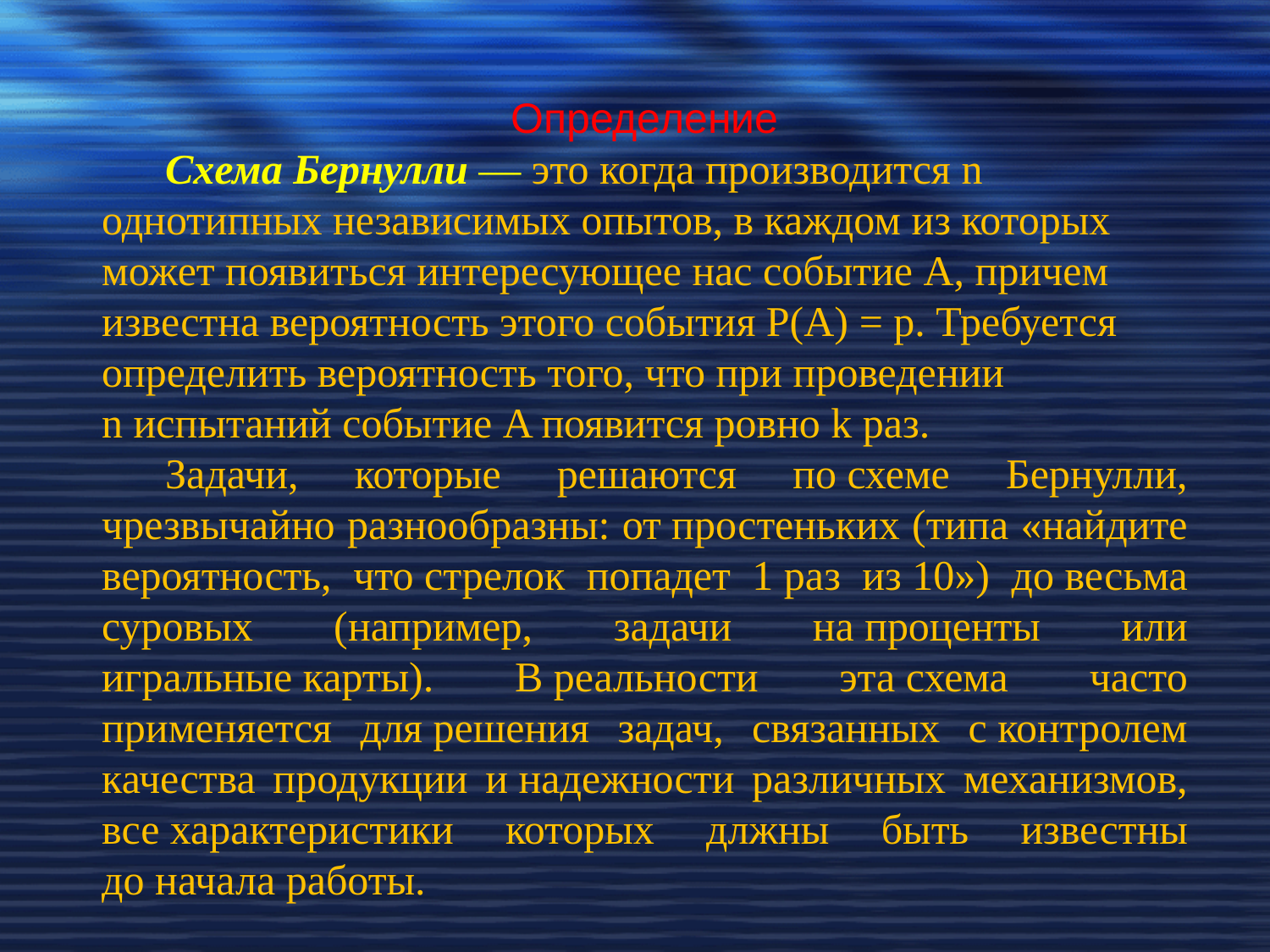

Определение
Схема Бернулли — это когда производится n однотипных независимых опытов, в каждом из которых может появиться интересующее нас событие A, причем известна вероятность этого события P(A) = p. Требуется определить вероятность того, что при проведении n испытаний событие A появится ровно k раз.
Задачи, которые решаются по схеме Бернулли, чрезвычайно разнообразны: от простеньких (типа «найдите вероятность, что стрелок попадет 1 раз из 10») до весьма суровых (например, задачи на проценты или игральные карты). В реальности эта схема часто применяется для решения задач, связанных с контролем качества продукции и надежности различных механизмов, все характеристики которых длжны быть известны до начала работы.